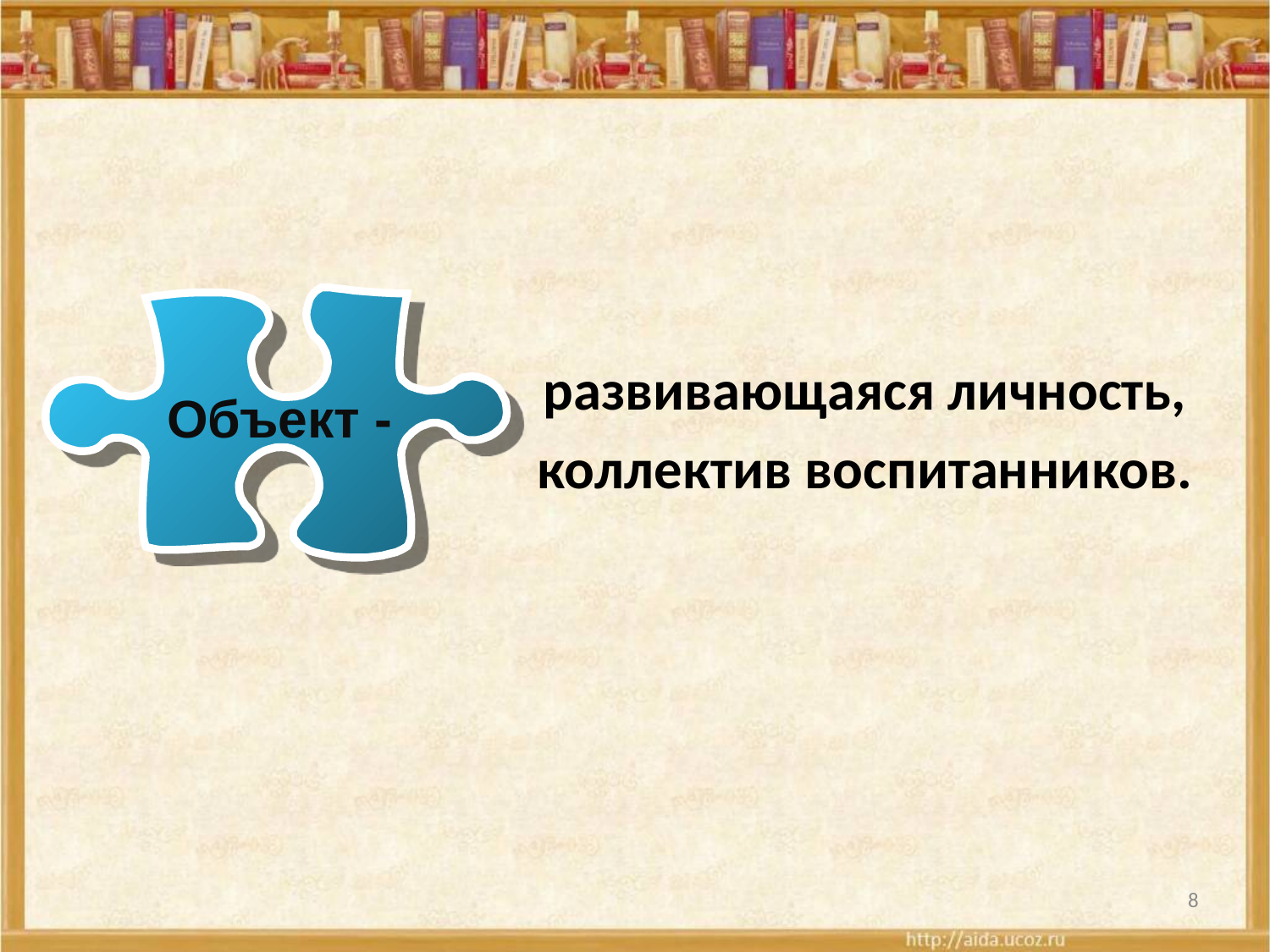

развивающаяся личность,
коллектив воспитанников.
Объект -
8